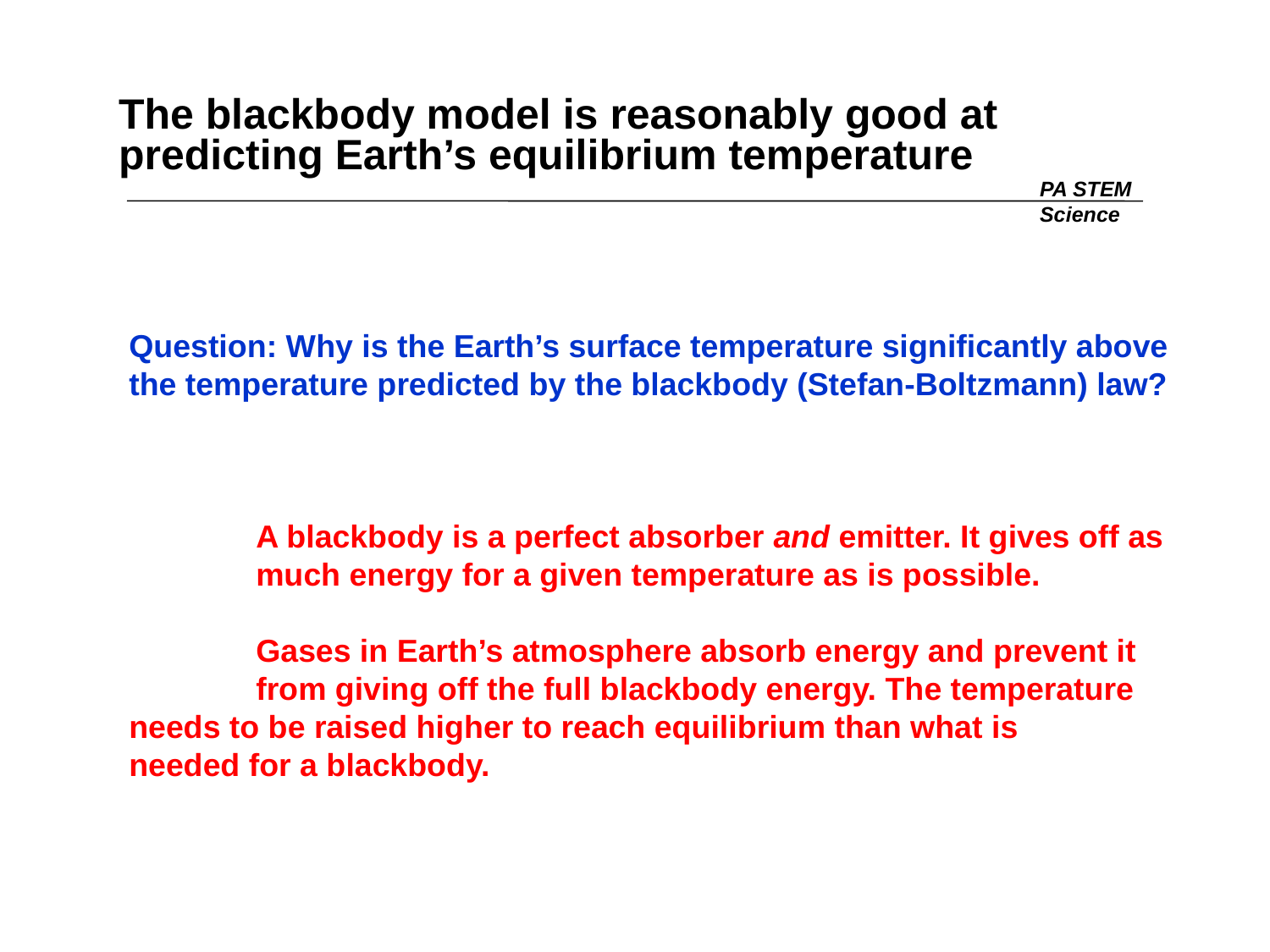

# The blackbody model is reasonably good at predicting Earth’s equilibrium temperature
PA STEM
Science

Question: Why is the Earth’s surface temperature significantly above the temperature predicted by the blackbody (Stefan-Boltzmann) law?

	A blackbody is a perfect absorber and emitter. It gives off as 	much energy for a given temperature as is possible.

	Gases in Earth’s atmosphere absorb energy and prevent it 	from giving off the full blackbody energy. The temperature 	needs to be raised higher to reach equilibrium than what is 	needed for a blackbody.